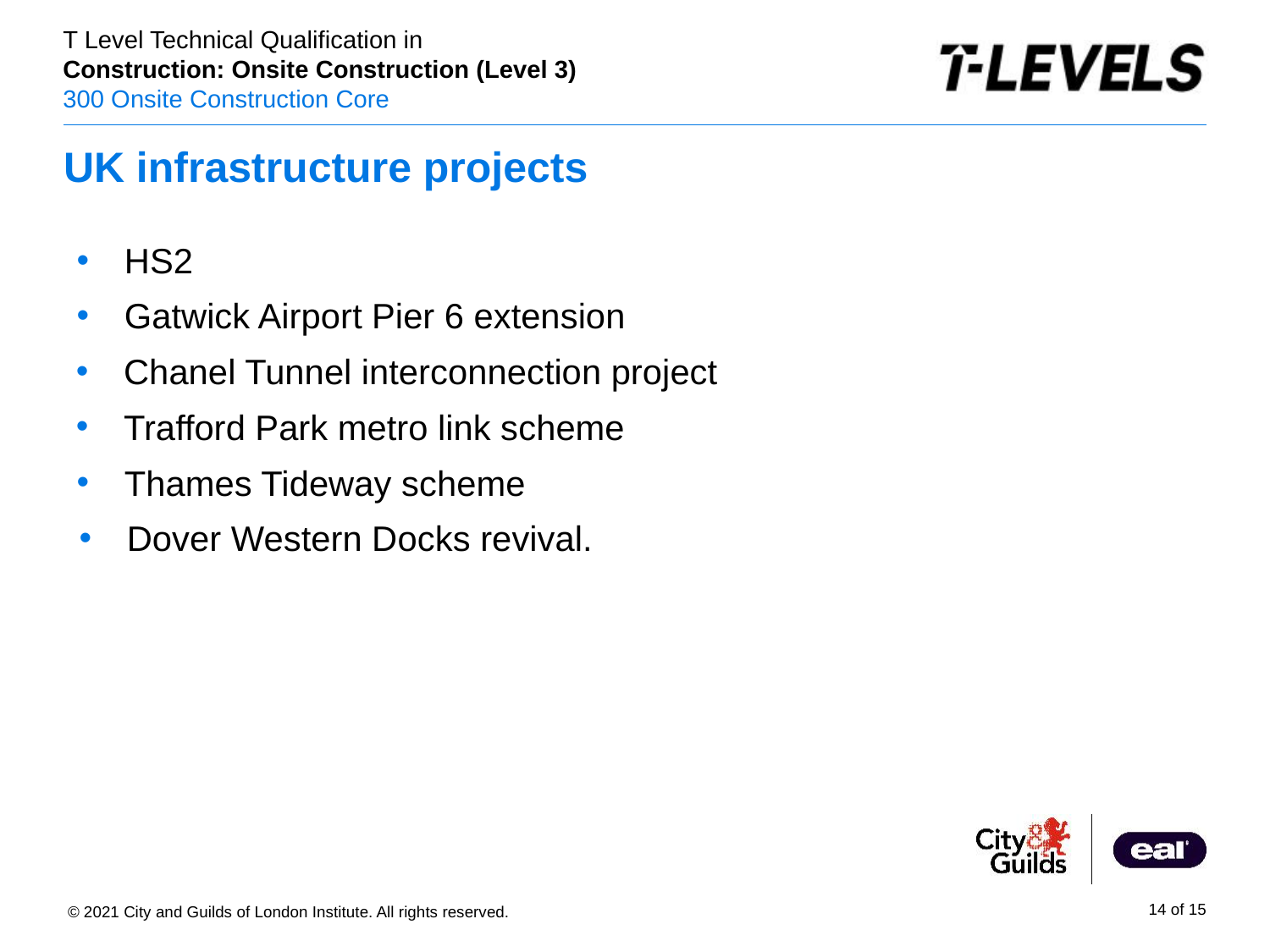

# UK infrastructure projects
HS2
Gatwick Airport Pier 6 extension
Chanel Tunnel interconnection project
Trafford Park metro link scheme
Thames Tideway scheme
Dover Western Docks revival.